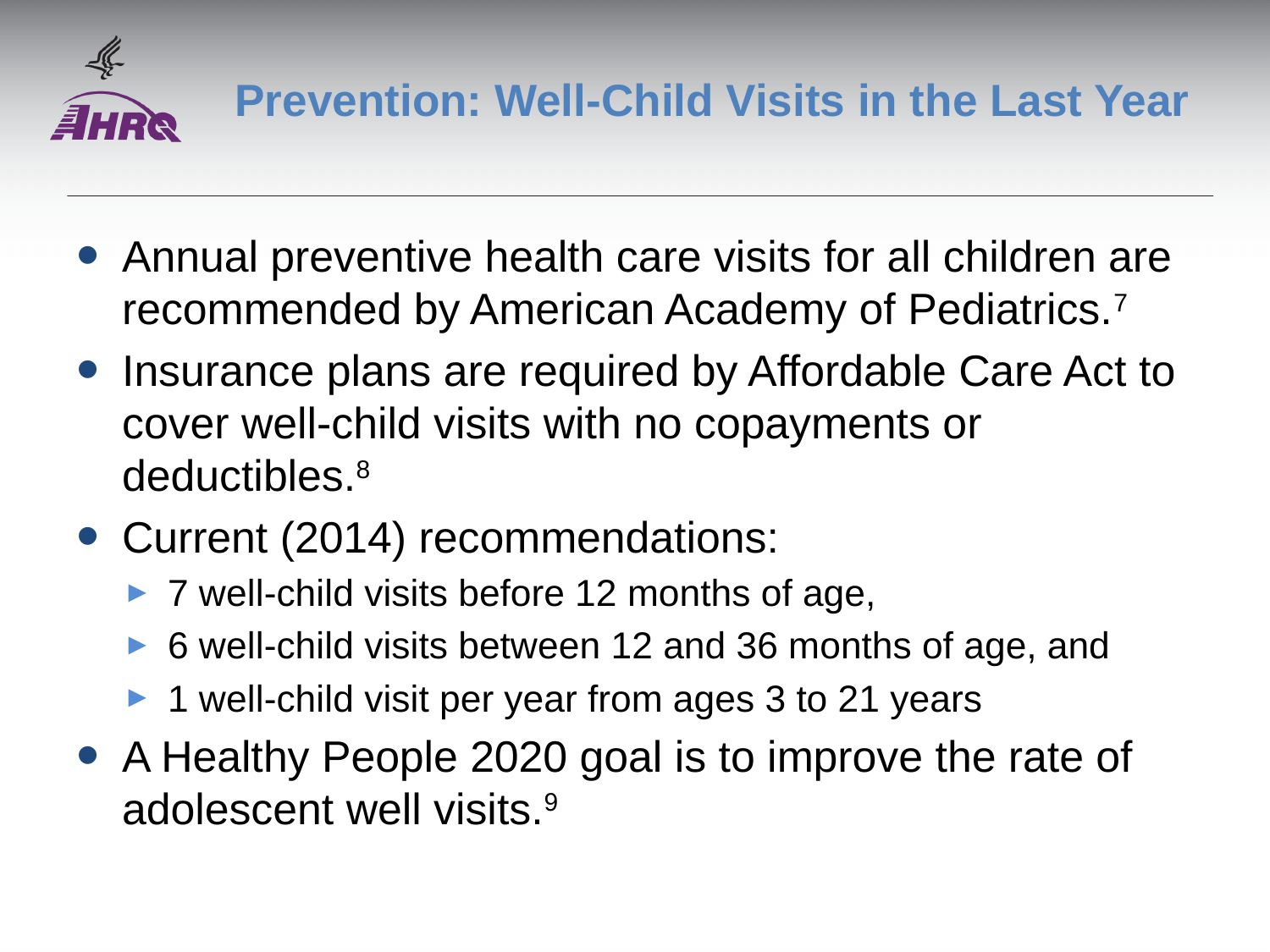

# Prevention: Well-Child Visits in the Last Year
Annual preventive health care visits for all children are recommended by American Academy of Pediatrics.7
Insurance plans are required by Affordable Care Act to cover well-child visits with no copayments or deductibles.8
Current (2014) recommendations:
7 well-child visits before 12 months of age,
6 well-child visits between 12 and 36 months of age, and
1 well-child visit per year from ages 3 to 21 years
A Healthy People 2020 goal is to improve the rate of adolescent well visits.9